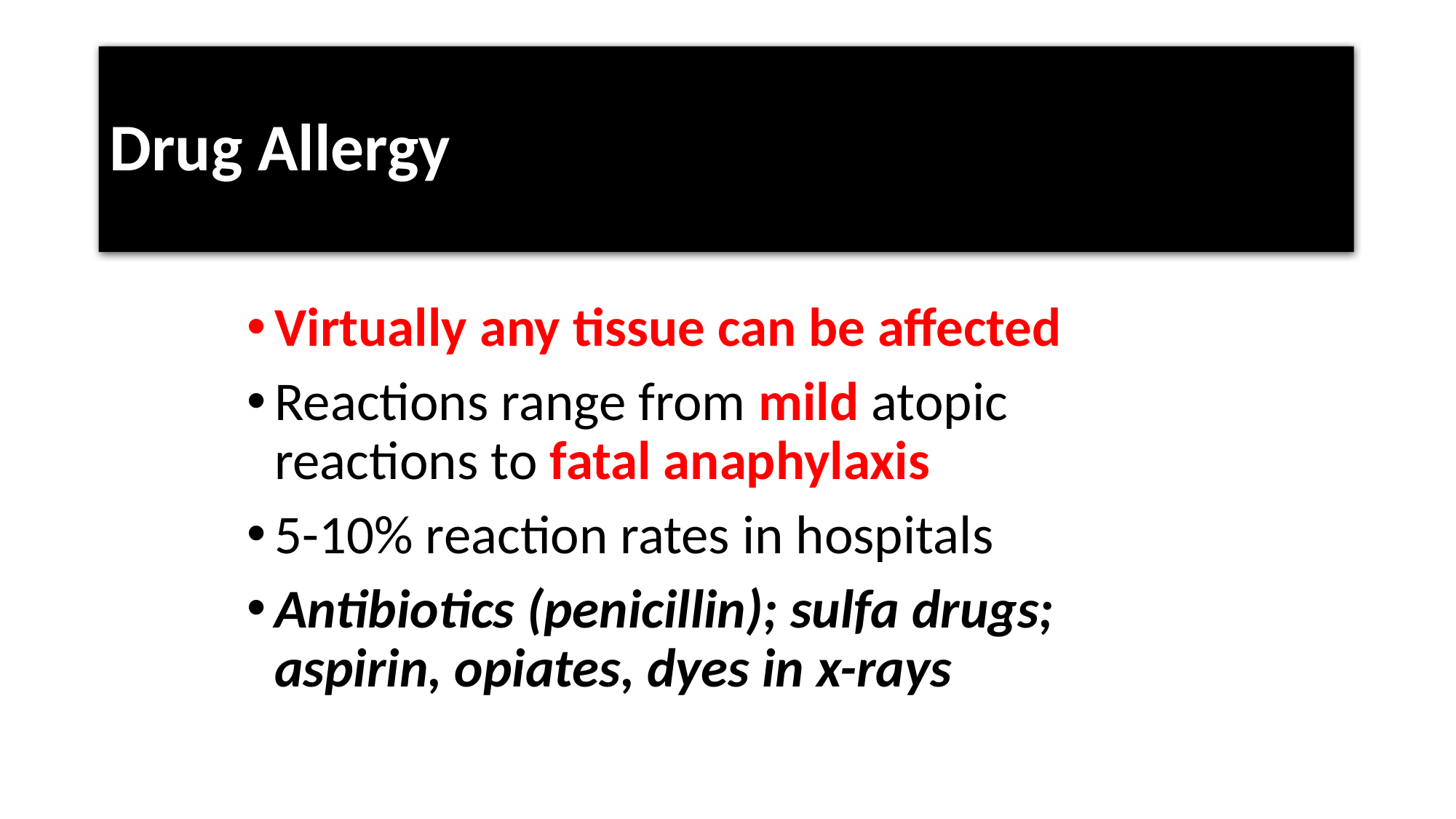

# Drug Allergy
Virtually any tissue can be affected
Reactions range from mild atopic reactions to fatal anaphylaxis
5-10% reaction rates in hospitals
Antibiotics (penicillin); sulfa drugs; aspirin, opiates, dyes in x-rays